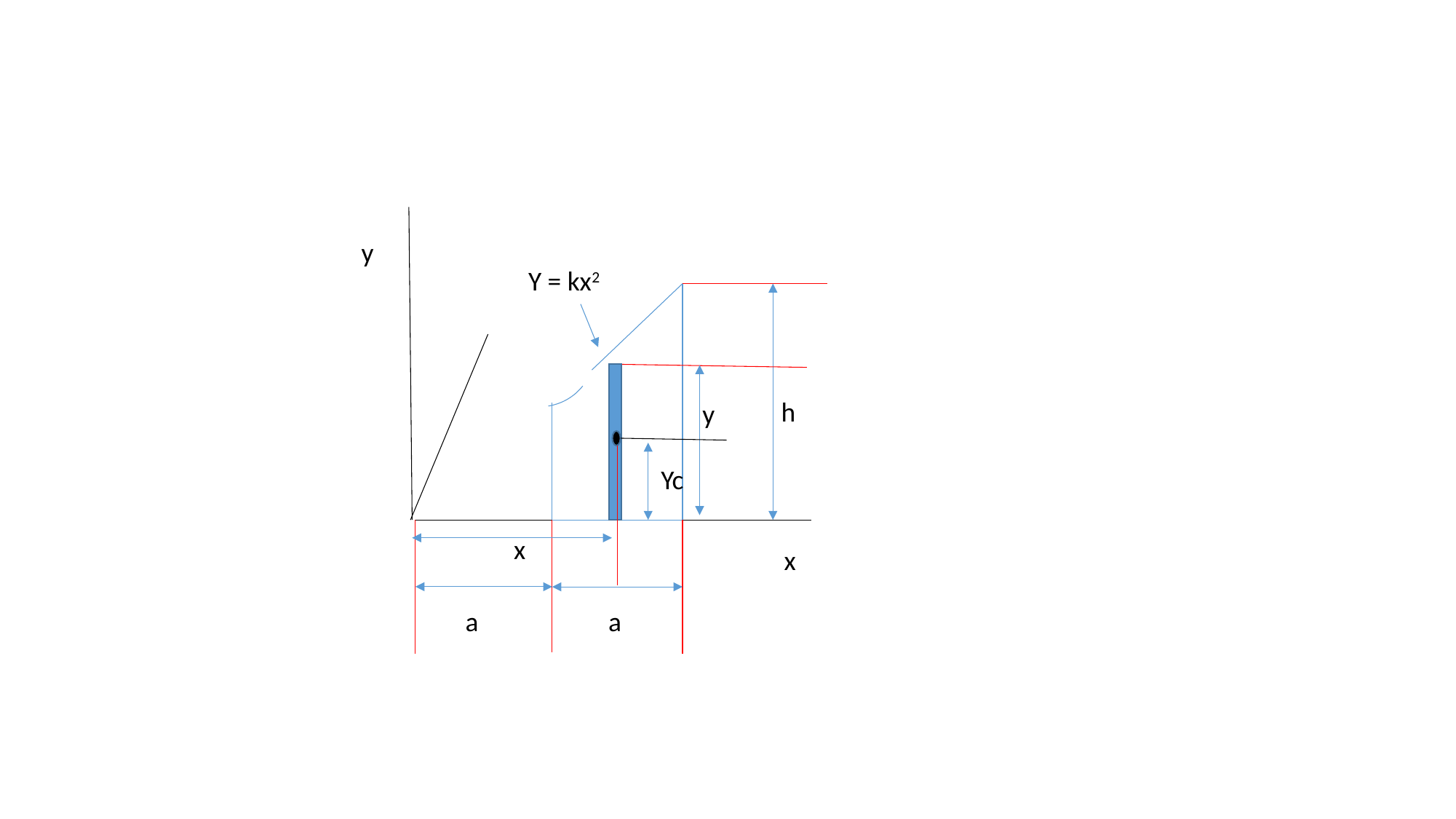

y
Y = kx2

h
y

Yc
x
x
a
a